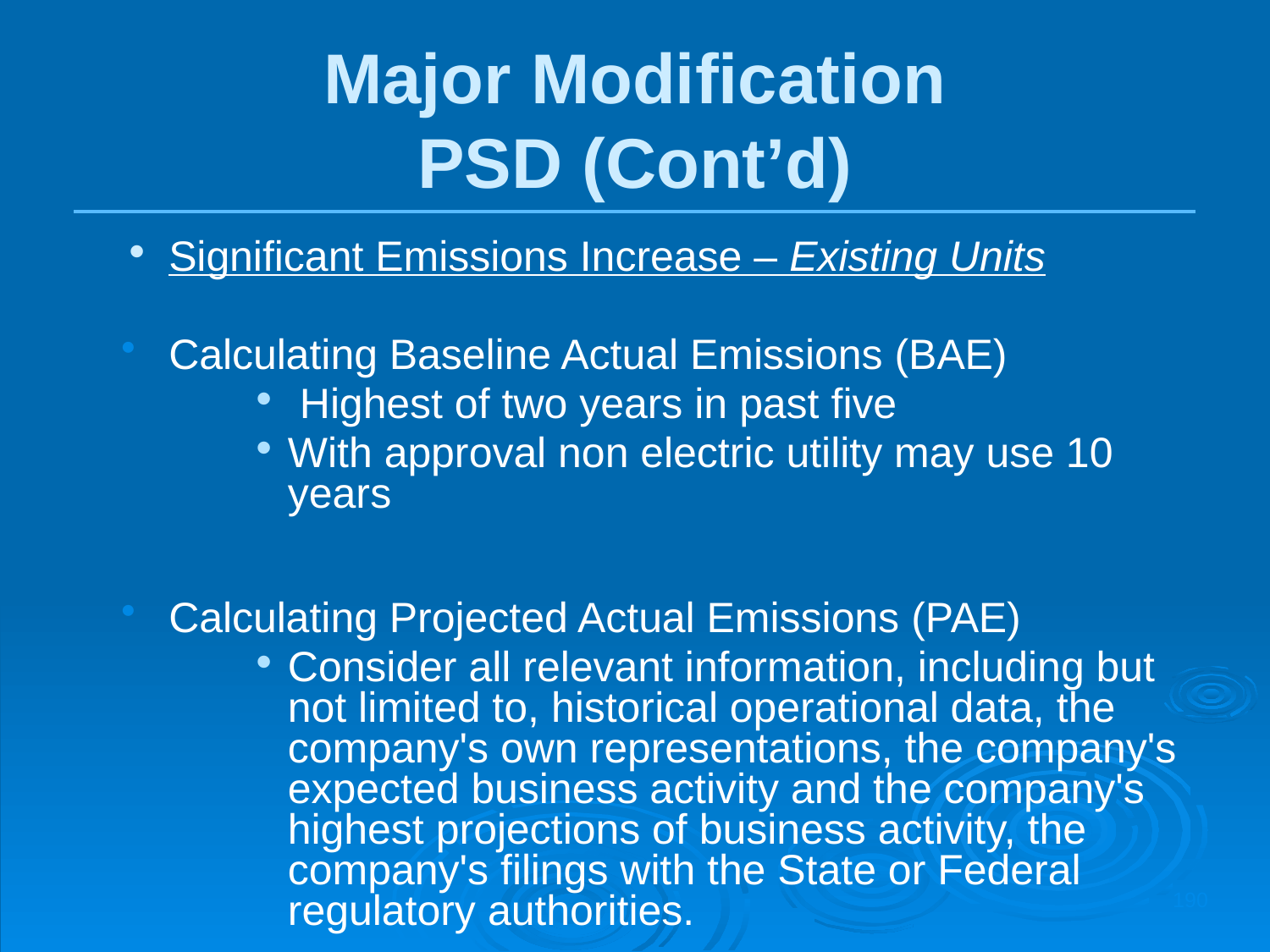

Major Modification
PSD (Cont’d)
Significant Emissions Increase – Existing Units

Calculating Baseline Actual Emissions (BAE)
 Highest of two years in past five
With approval non electric utility may use 10 years

Calculating Projected Actual Emissions (PAE)
Consider all relevant information, including but not limited to, historical operational data, the company's own representations, the company's expected business activity and the company's highest projections of business activity, the company's filings with the State or Federal regulatory authorities.

190